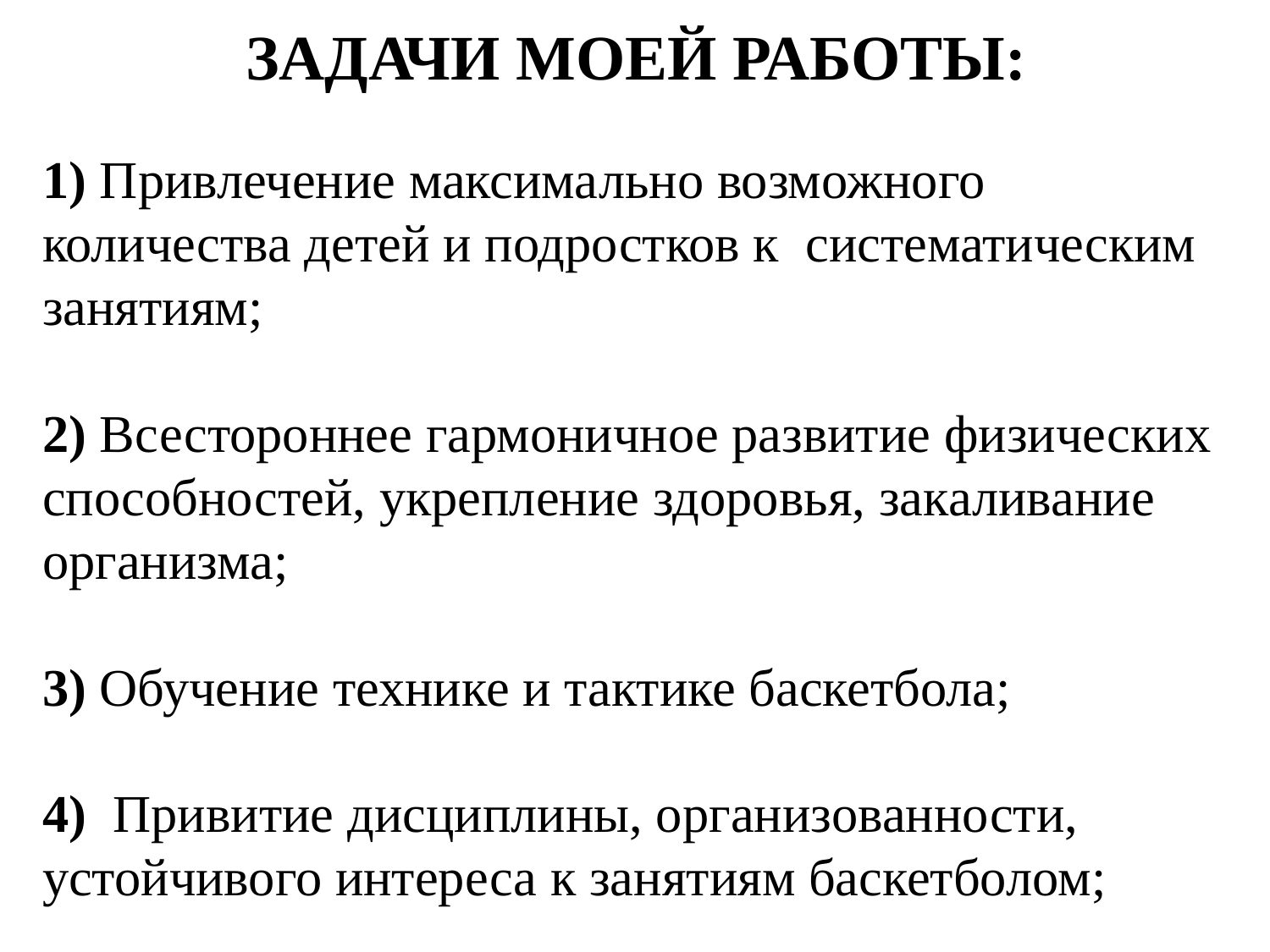

ЗАДАЧИ МОЕЙ РАБОТЫ:
1) Привлечение максимально возможного количества детей и подростков к  систематическим занятиям;

2) Всестороннее гармоничное развитие физических способностей, укрепление здоровья, закаливание организма;

3) Обучение технике и тактике баскетбола;

4)  Привитие дисциплины, организованности, устойчивого интереса к занятиям баскетболом;